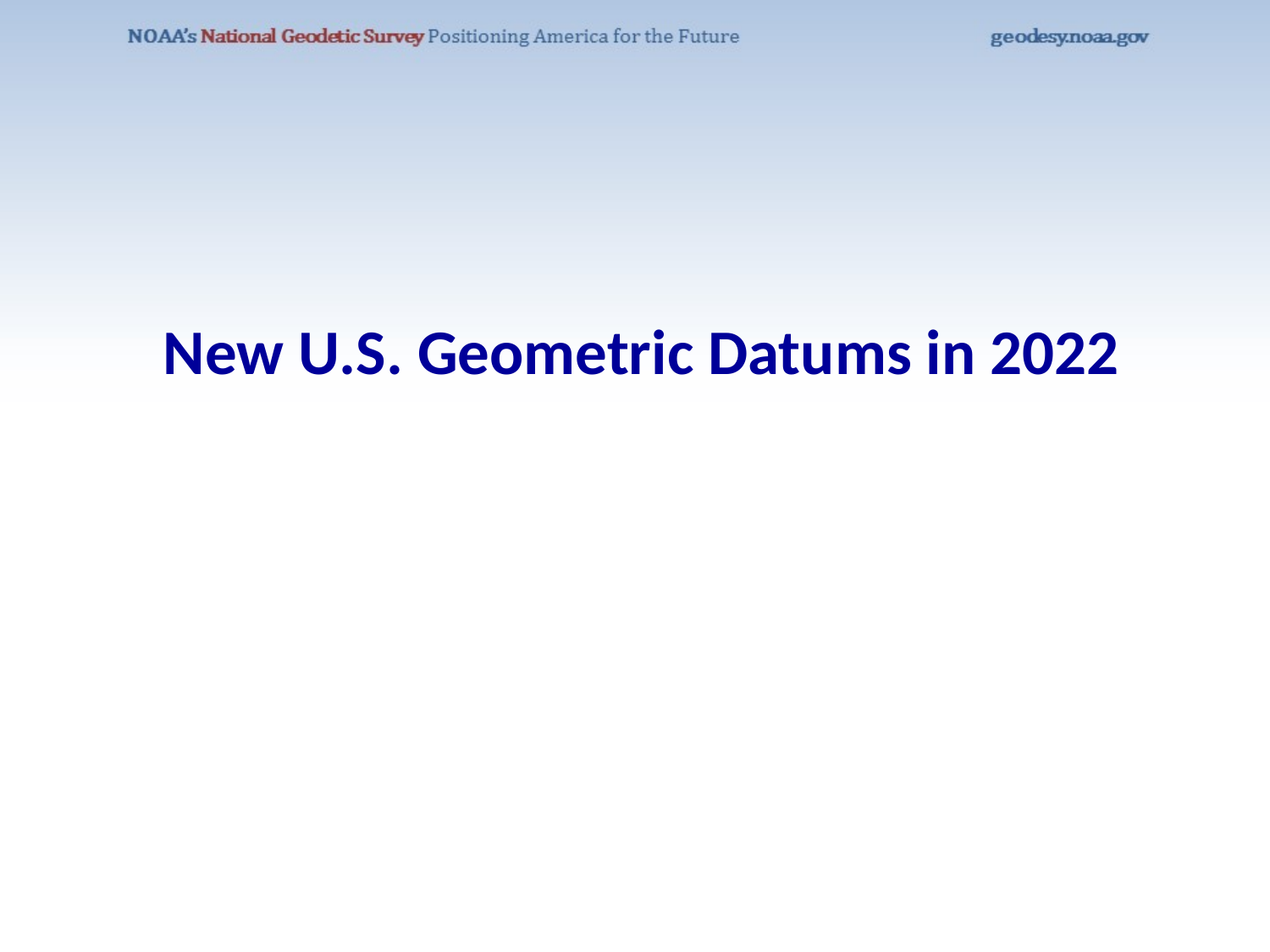

# New U.S. Geometric Datums in 2022